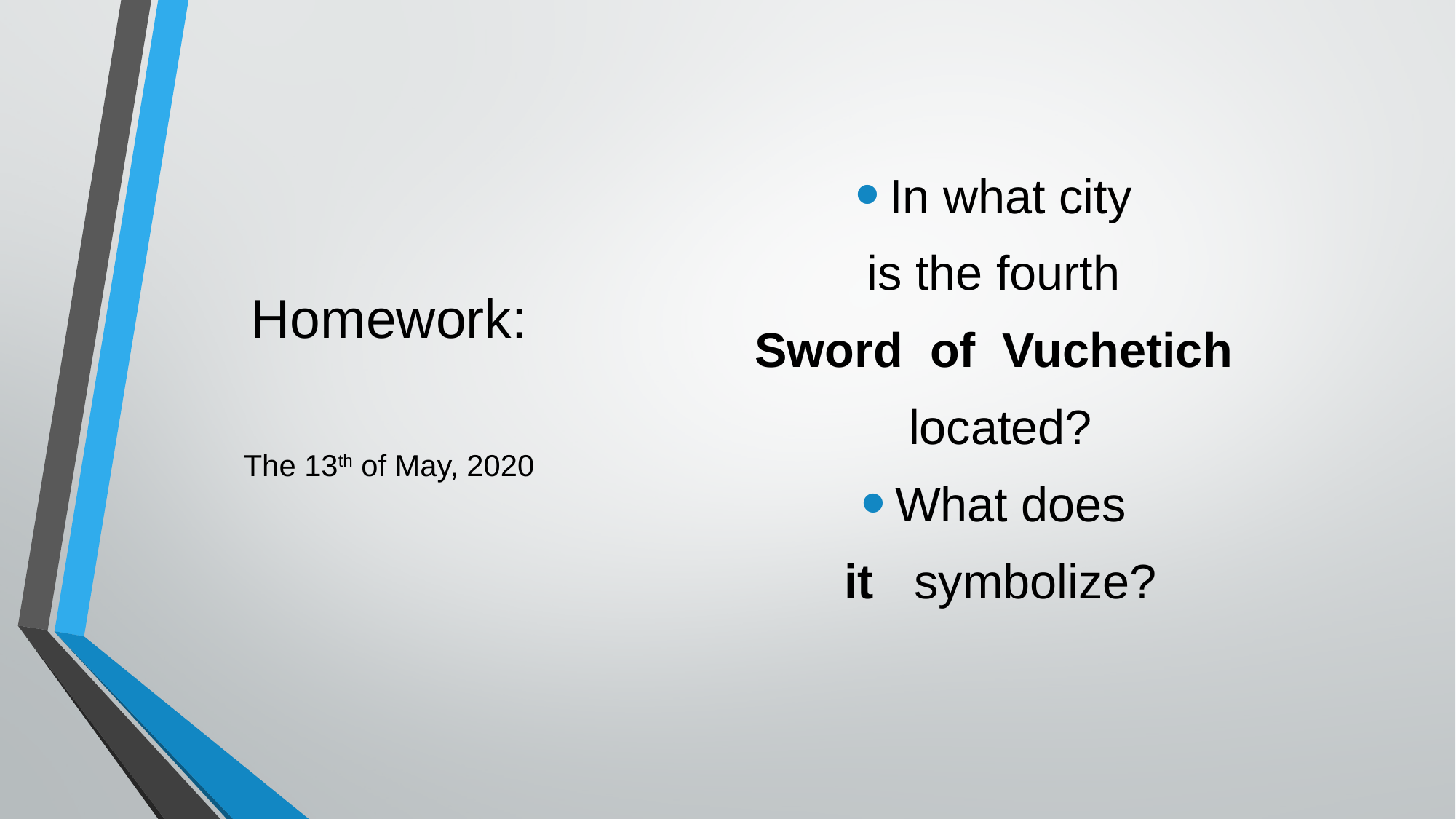

In what city
is the fourth
Sword  of  Vuchetich
located?
What does
it   symbolize?
# Homework:
The 13th of May, 2020